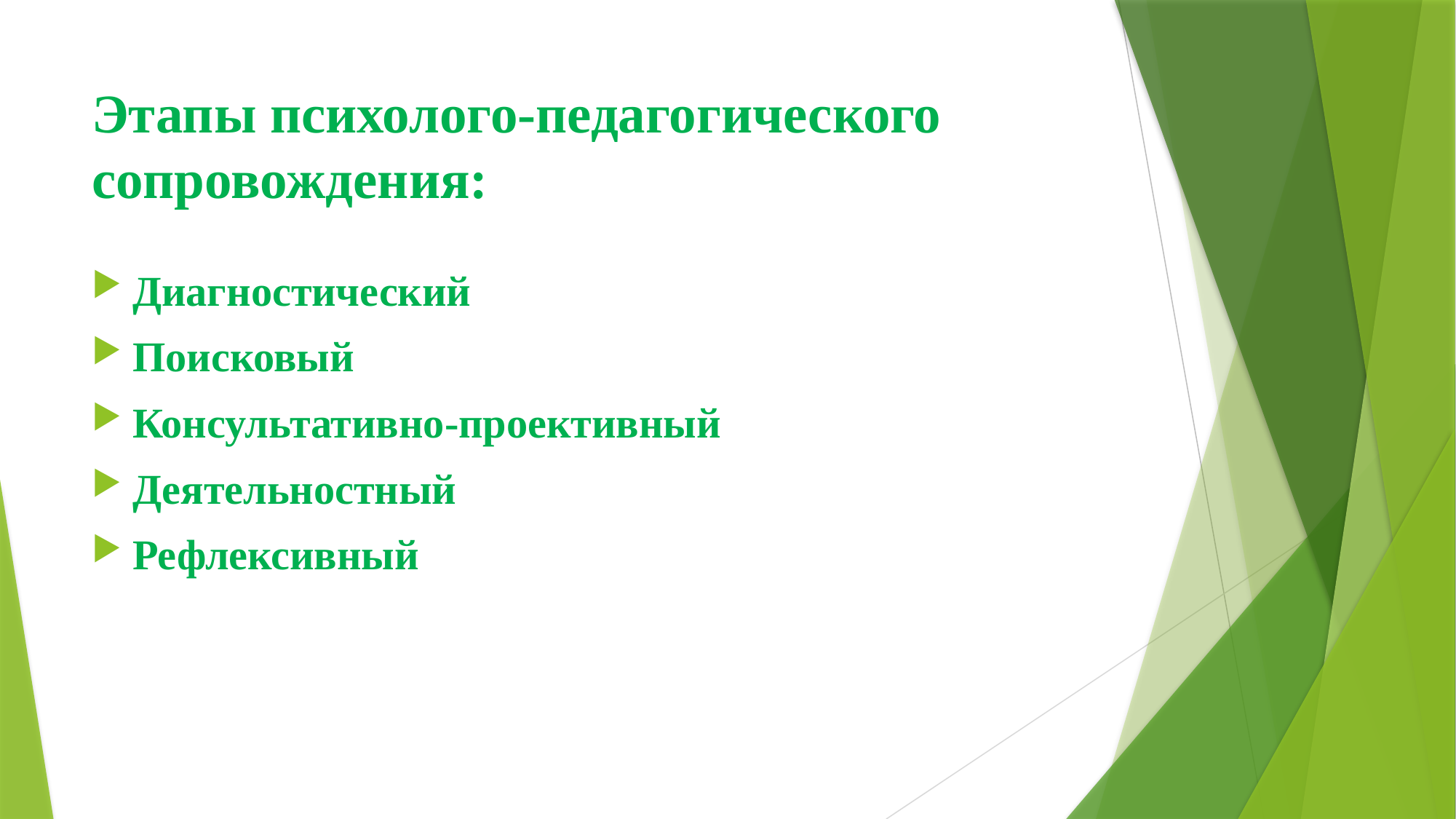

# Этапы психолого-педагогического сопровождения:
Диагностический
Поисковый
Консультативно-проективный
Деятельностный
Рефлексивный